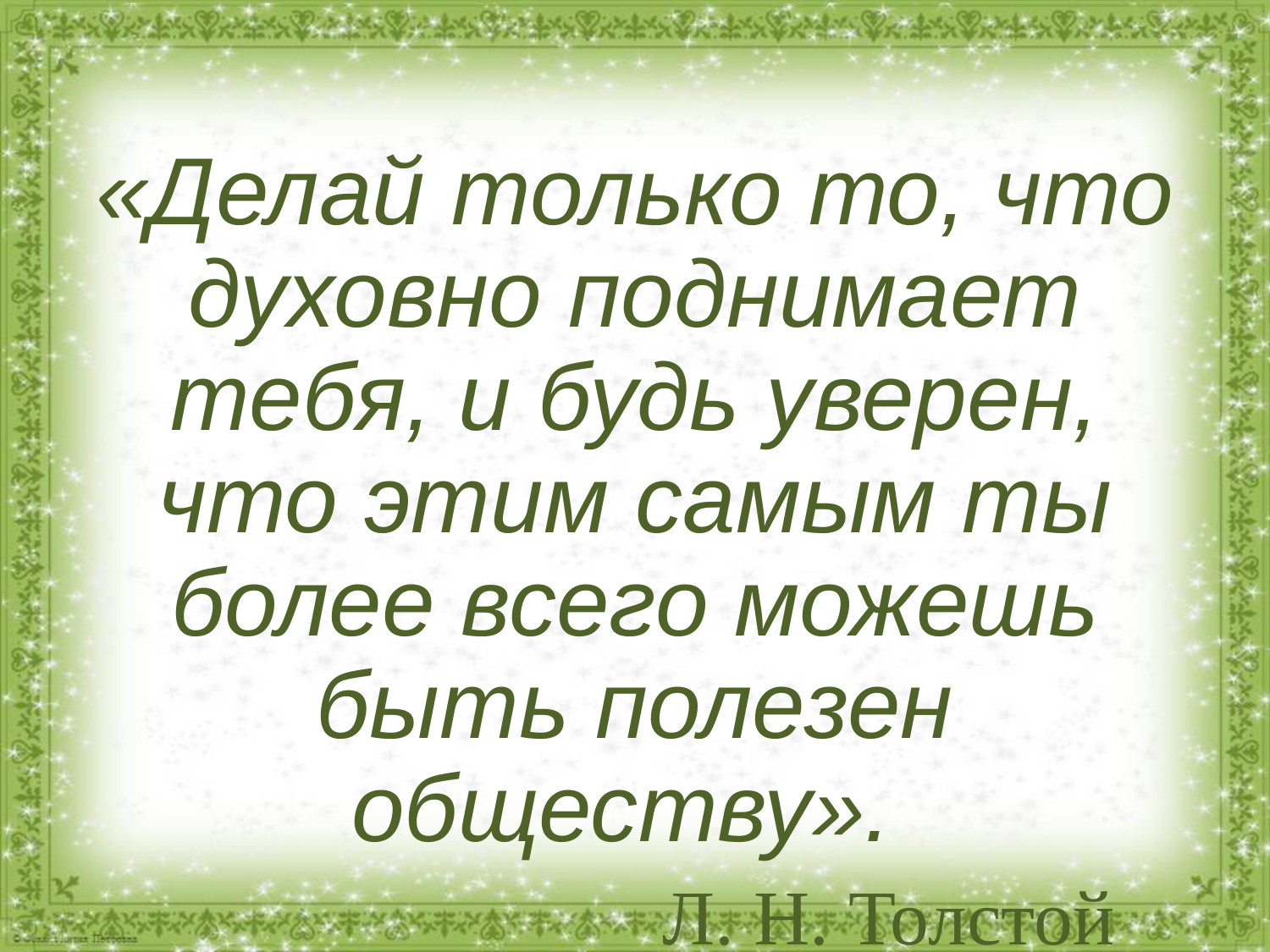

«Делай только то, что духовно поднимает тебя, и будь уверен, что этим самым ты более всего можешь быть полезен обществу».
				Л. Н. Толстой